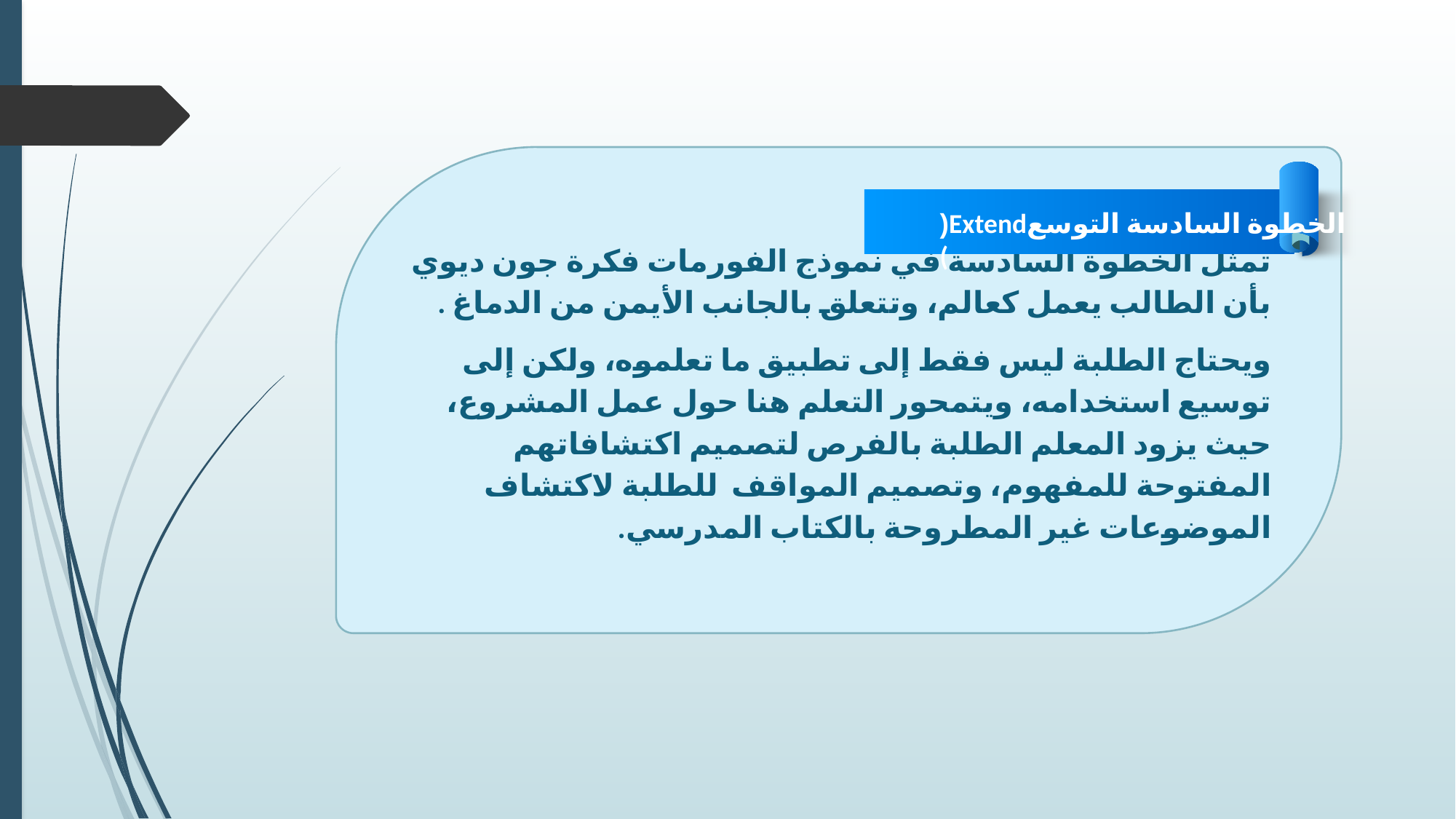

تمثل الخطوة السادسة في نموذج الفورمات فكرة جون ديوي بأن الطالب يعمل كعالم، وتتعلق بالجانب الأيمن من الدماغ .
ويحتاج الطلبة ليس فقط إلى تطبيق ما تعلموه، ولكن إلى توسيع استخدامه، ويتمحور التعلم هنا حول عمل المشروع، حيث يزود المعلم الطلبة بالفرص لتصميم اكتشافاتهم المفتوحة للمفهوم، وتصميم المواقف  للطلبة لاكتشاف الموضوعات غير المطروحة بالكتاب المدرسي.

الخوة الرابعة – التعلم inform
)Extendالخطوة السادسة التوسع (
المتعلم التخيلي
المتعلم التخيلي